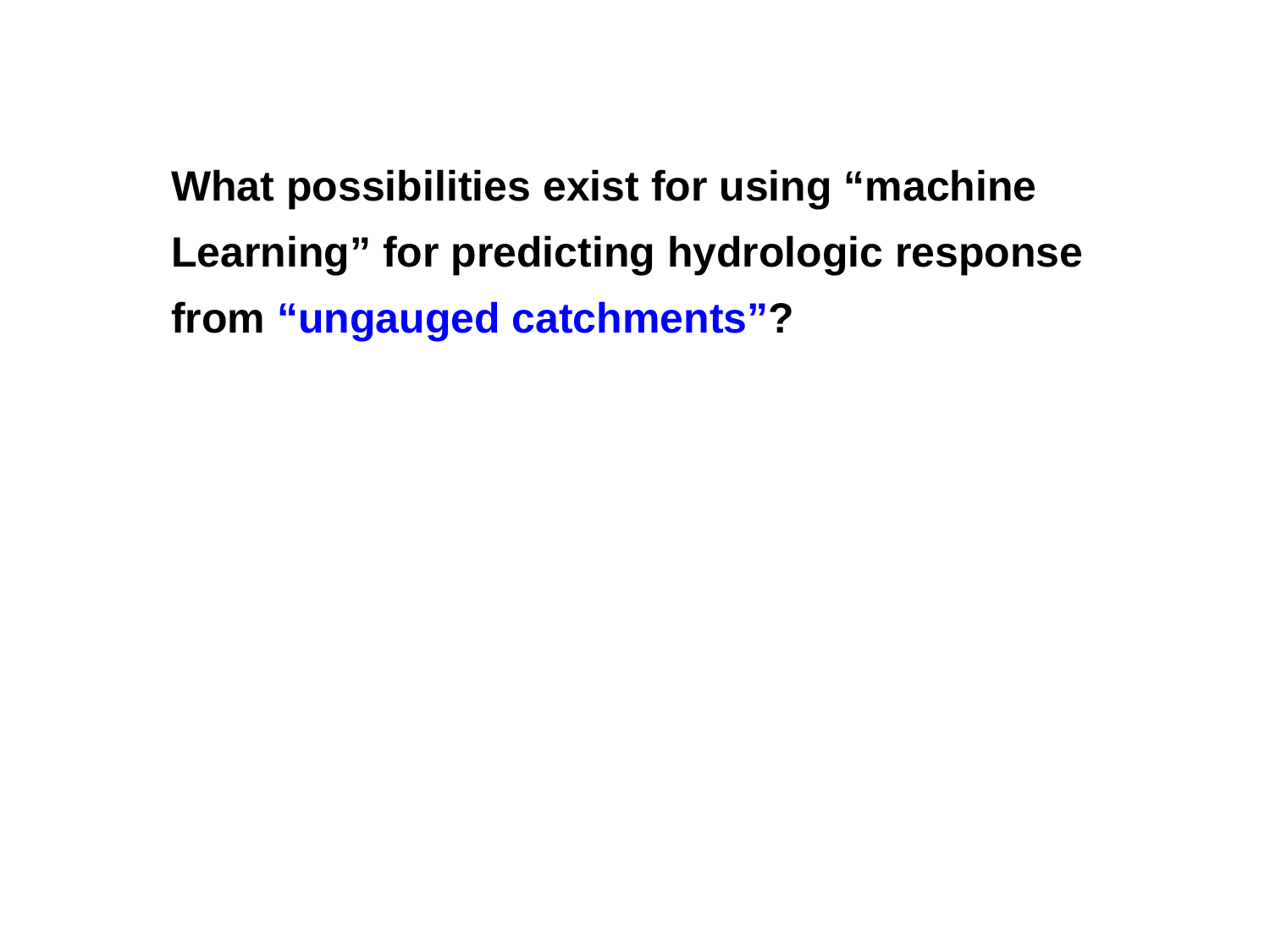

What possibilities exist for using “machine Learning” for predicting hydrologic response from “ungauged catchments”?